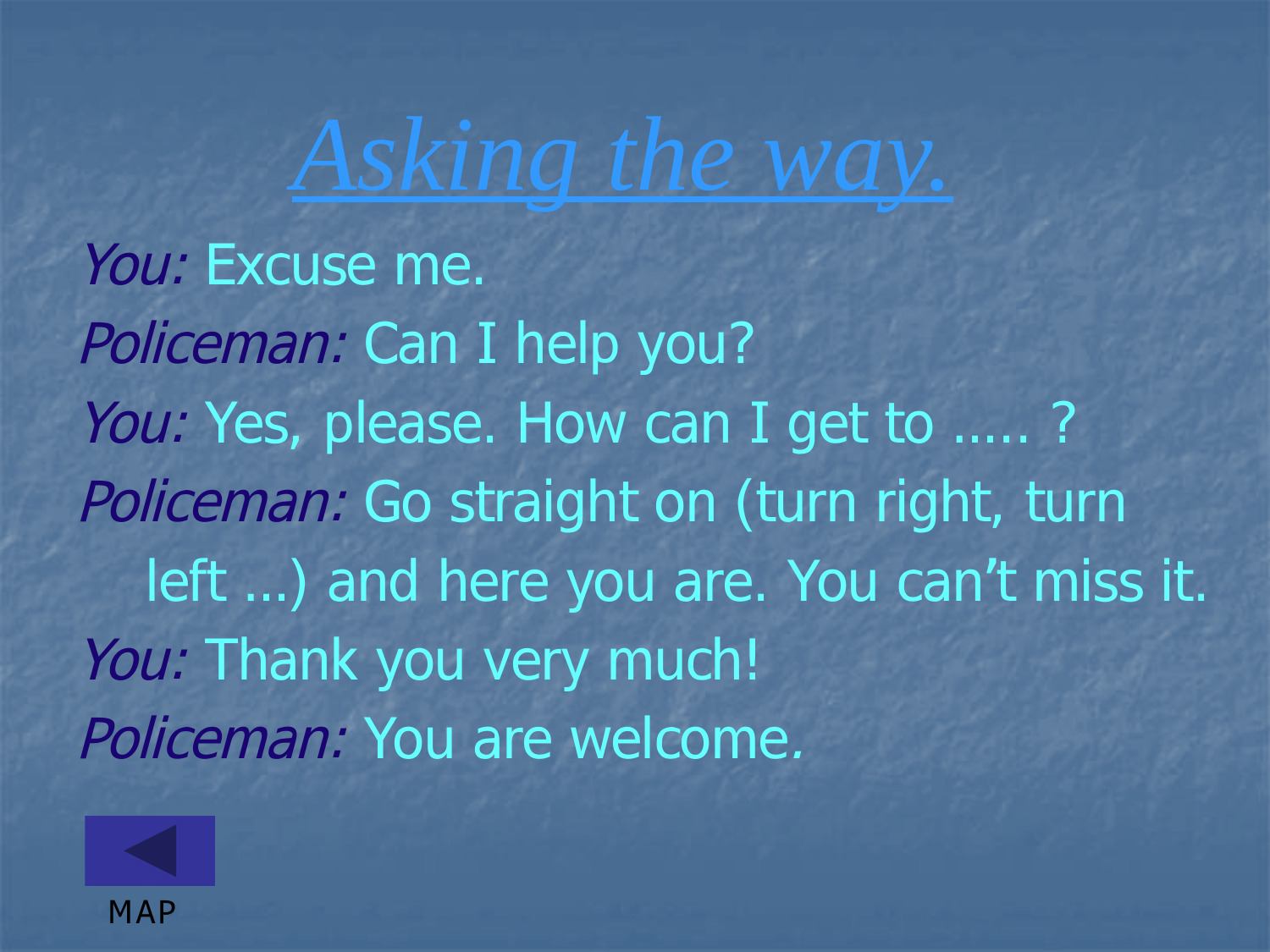

# Asking the way.
You: Excuse me.
Policeman: Can I help you?
You: Yes, please. How can I get to ….. ?
Policeman: Go straight on (turn right, turn
    left …) and here you are. You can’t miss it.
You: Thank you very much!
Policeman: You are welcome.

MAP